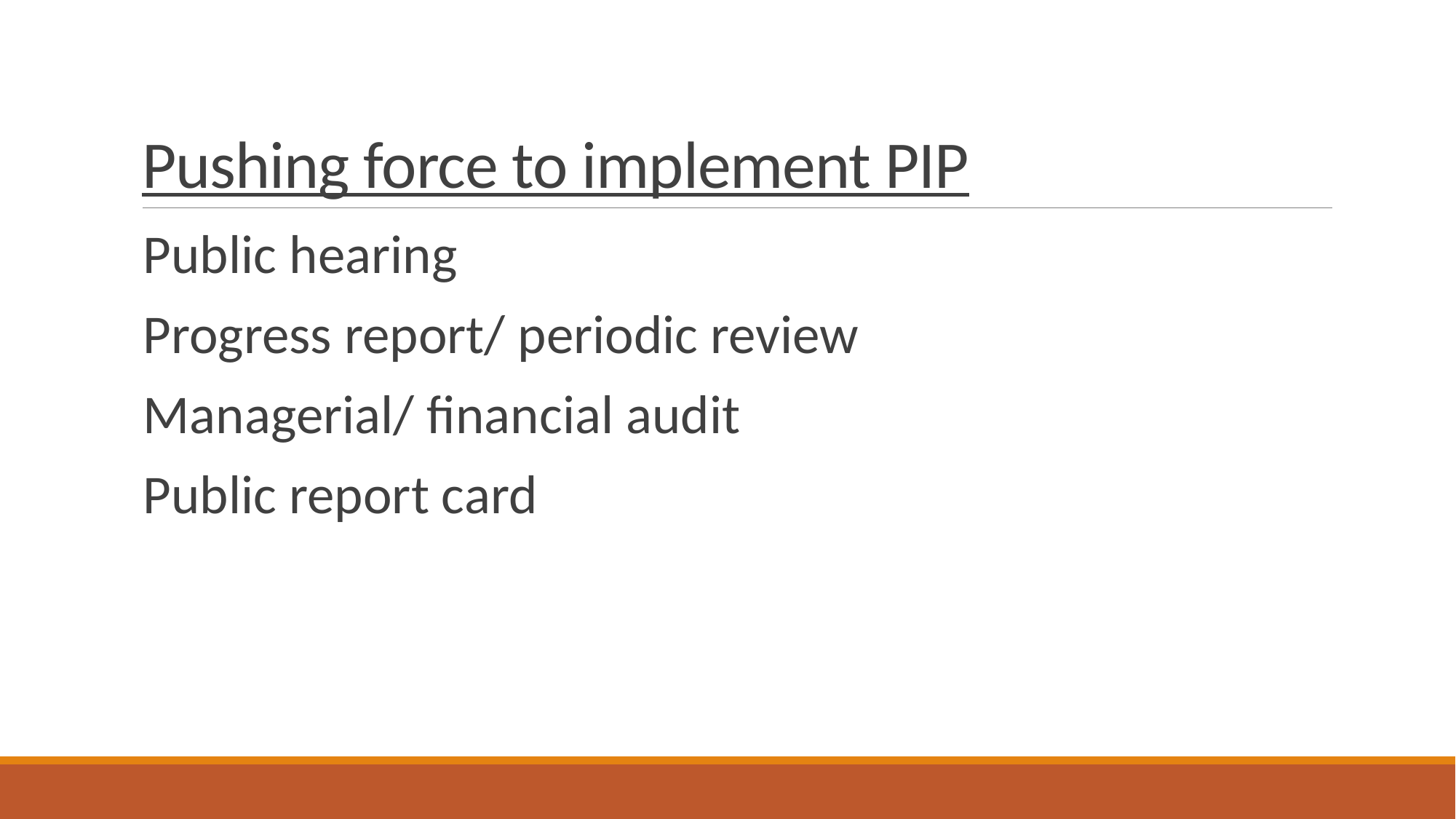

# Pushing force to implement PIP
Public hearing
Progress report/ periodic review
Managerial/ financial audit
Public report card